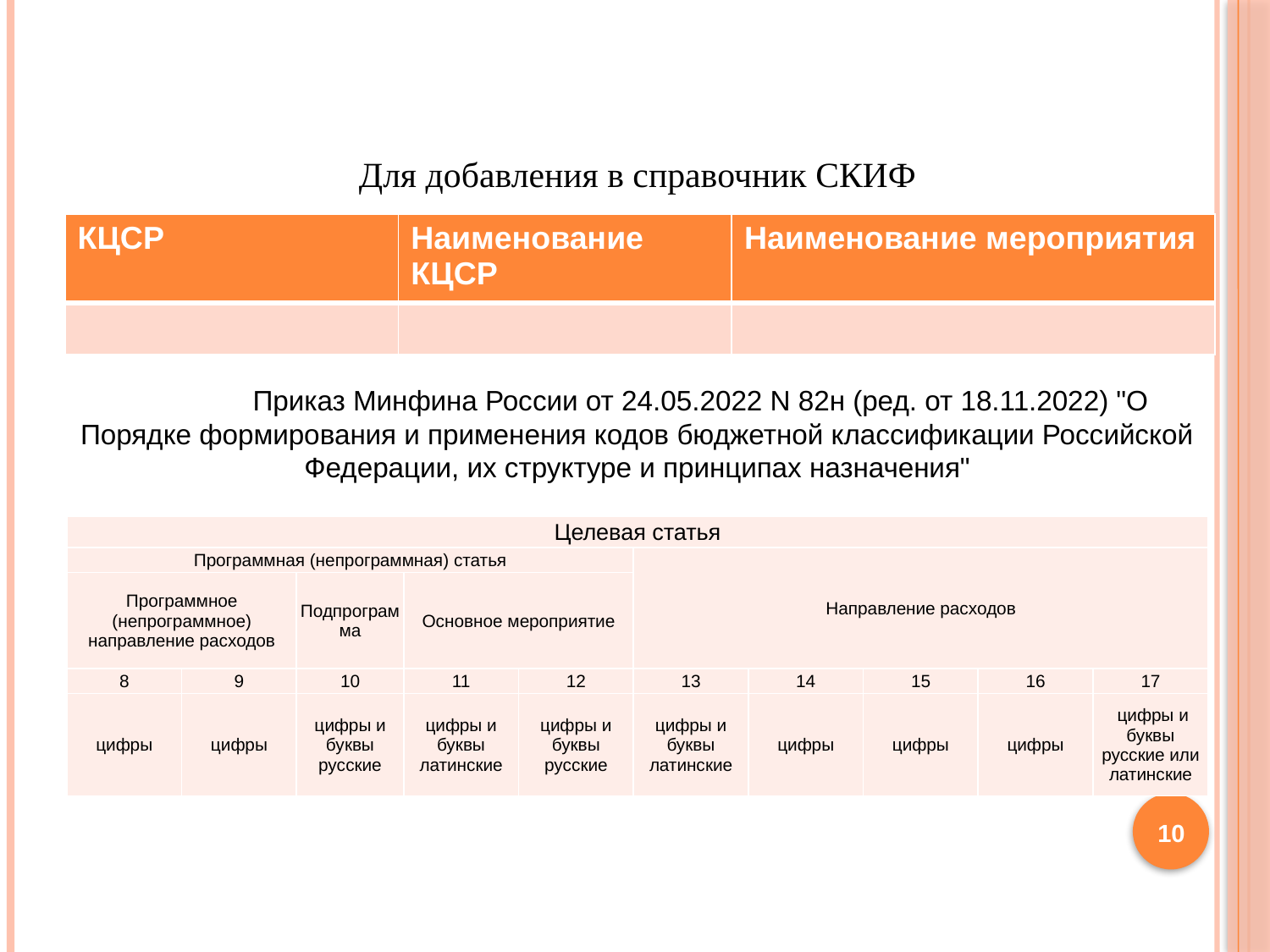

Для добавления в справочник СКИФ
| КЦСР | Наименование КЦСР | Наименование мероприятия |
| --- | --- | --- |
|  |  |  |
	Приказ Минфина России от 24.05.2022 N 82н (ред. от 18.11.2022) "О Порядке формирования и применения кодов бюджетной классификации Российской Федерации, их структуре и принципах назначения"
| Целевая статья |  |  |  |  |  |  |  |  |  |
| --- | --- | --- | --- | --- | --- | --- | --- | --- | --- |
| Программная (непрограммная) статья |  |  |  |  | Направление расходов |  |  |  |  |
| Программное (непрограммное) направление расходов |  | Подпрограмма | Основное мероприятие |  |  |  |  |  |  |
| 8 | 9 | 10 | 11 | 12 | 13 | 14 | 15 | 16 | 17 |
| цифры | цифры | цифры и буквы русские | цифры и буквы латинские | цифры и буквы русские | цифры и буквы латинские | цифры | цифры | цифры | цифры и буквы русские или латинские |
10